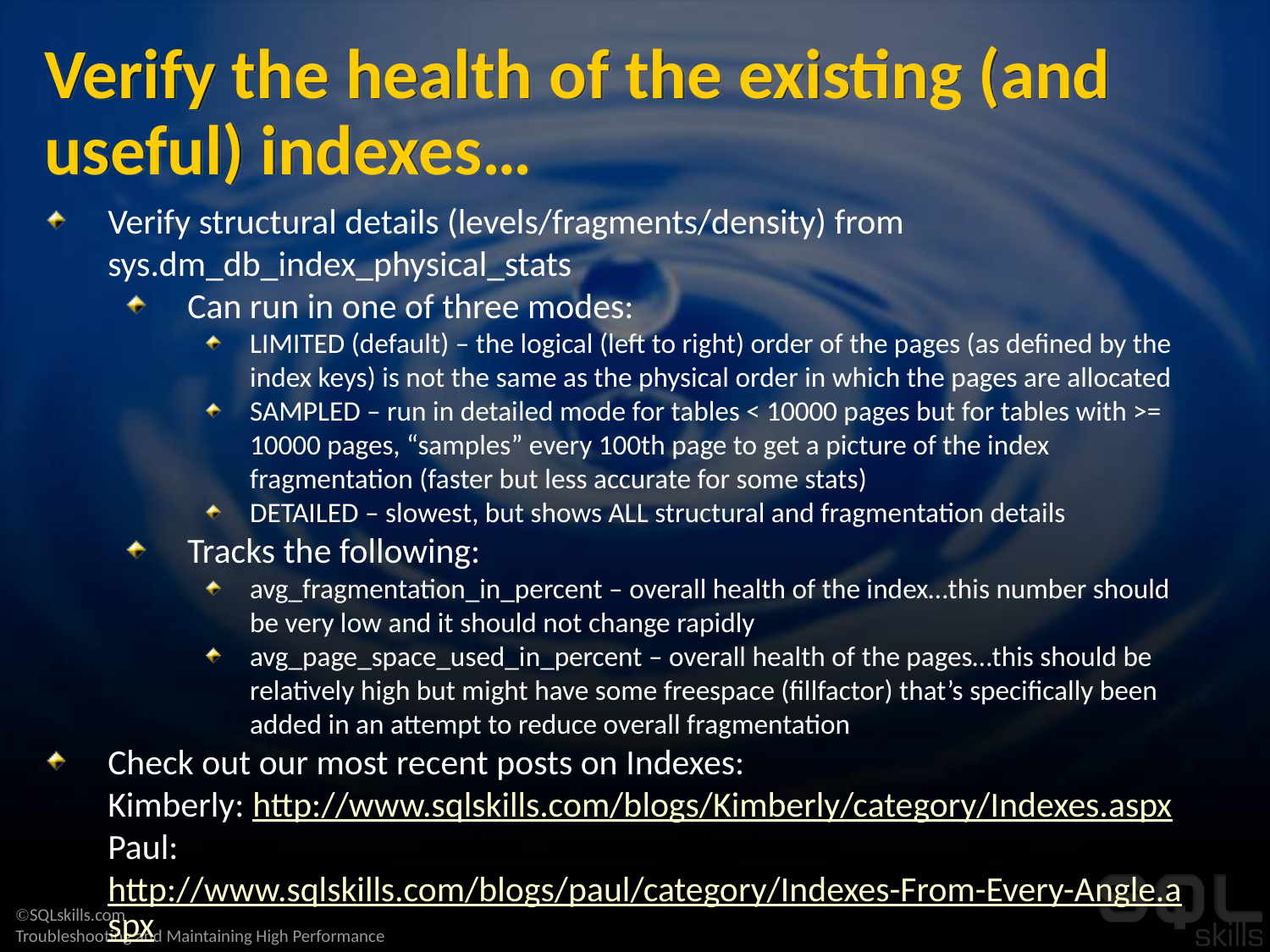

# Verify the health of the existing (and useful) indexes…
Verify structural details (levels/fragments/density) from sys.dm_db_index_physical_stats
Can run in one of three modes:
LIMITED (default) – the logical (left to right) order of the pages (as defined by the index keys) is not the same as the physical order in which the pages are allocated
SAMPLED – run in detailed mode for tables < 10000 pages but for tables with >= 10000 pages, “samples” every 100th page to get a picture of the index fragmentation (faster but less accurate for some stats)
DETAILED – slowest, but shows ALL structural and fragmentation details
Tracks the following:
avg_fragmentation_in_percent – overall health of the index…this number should be very low and it should not change rapidly
avg_page_space_used_in_percent – overall health of the pages…this should be relatively high but might have some freespace (fillfactor) that’s specifically been added in an attempt to reduce overall fragmentation
Check out our most recent posts on Indexes:
Kimberly: http://www.sqlskills.com/blogs/Kimberly/category/Indexes.aspx
Paul: http://www.sqlskills.com/blogs/paul/category/Indexes-From-Every-Angle.aspx